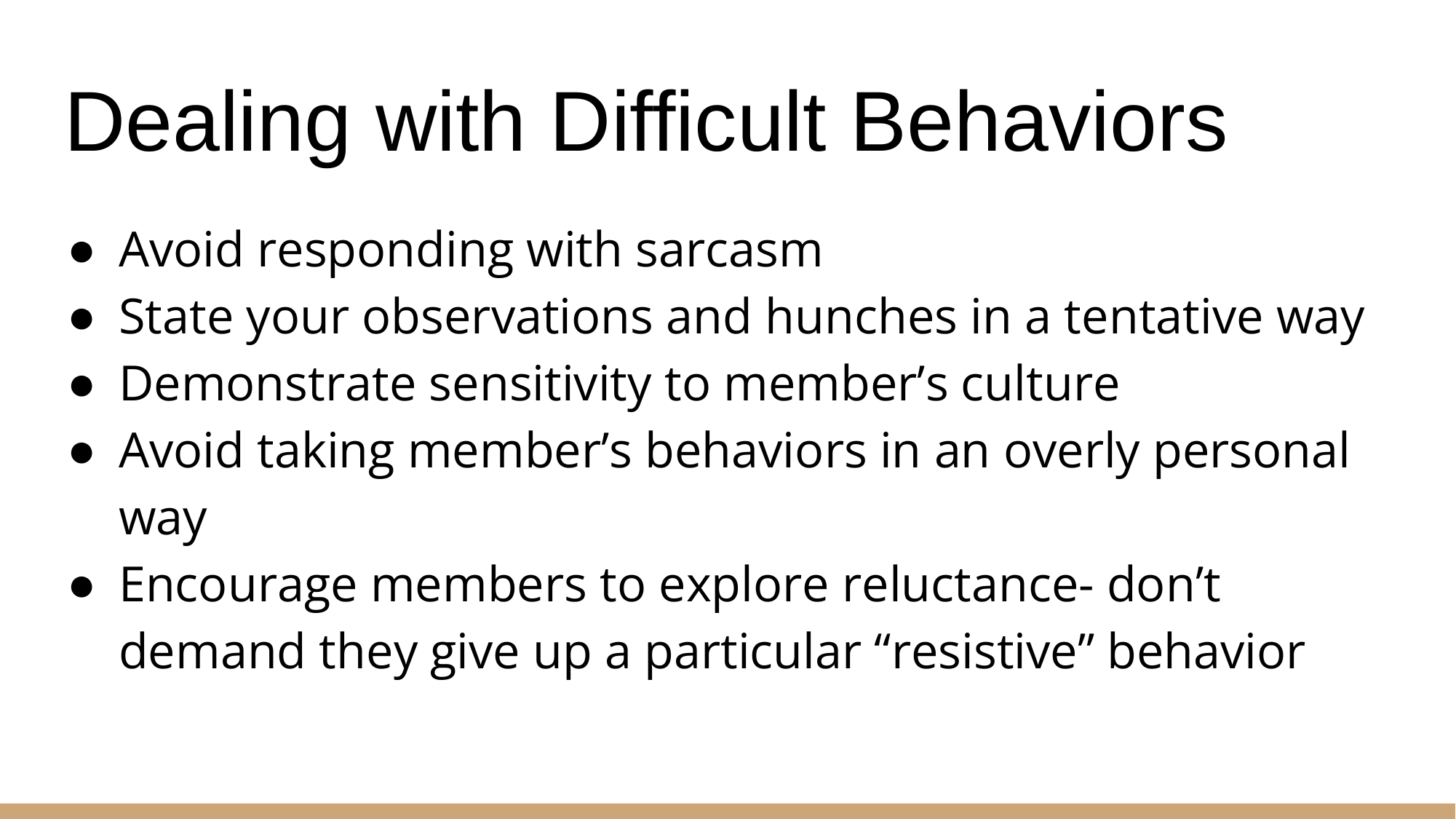

# Dealing with Difficult Behaviors
Avoid responding with sarcasm
State your observations and hunches in a tentative way
Demonstrate sensitivity to member’s culture
Avoid taking member’s behaviors in an overly personal way
Encourage members to explore reluctance- don’t demand they give up a particular “resistive” behavior